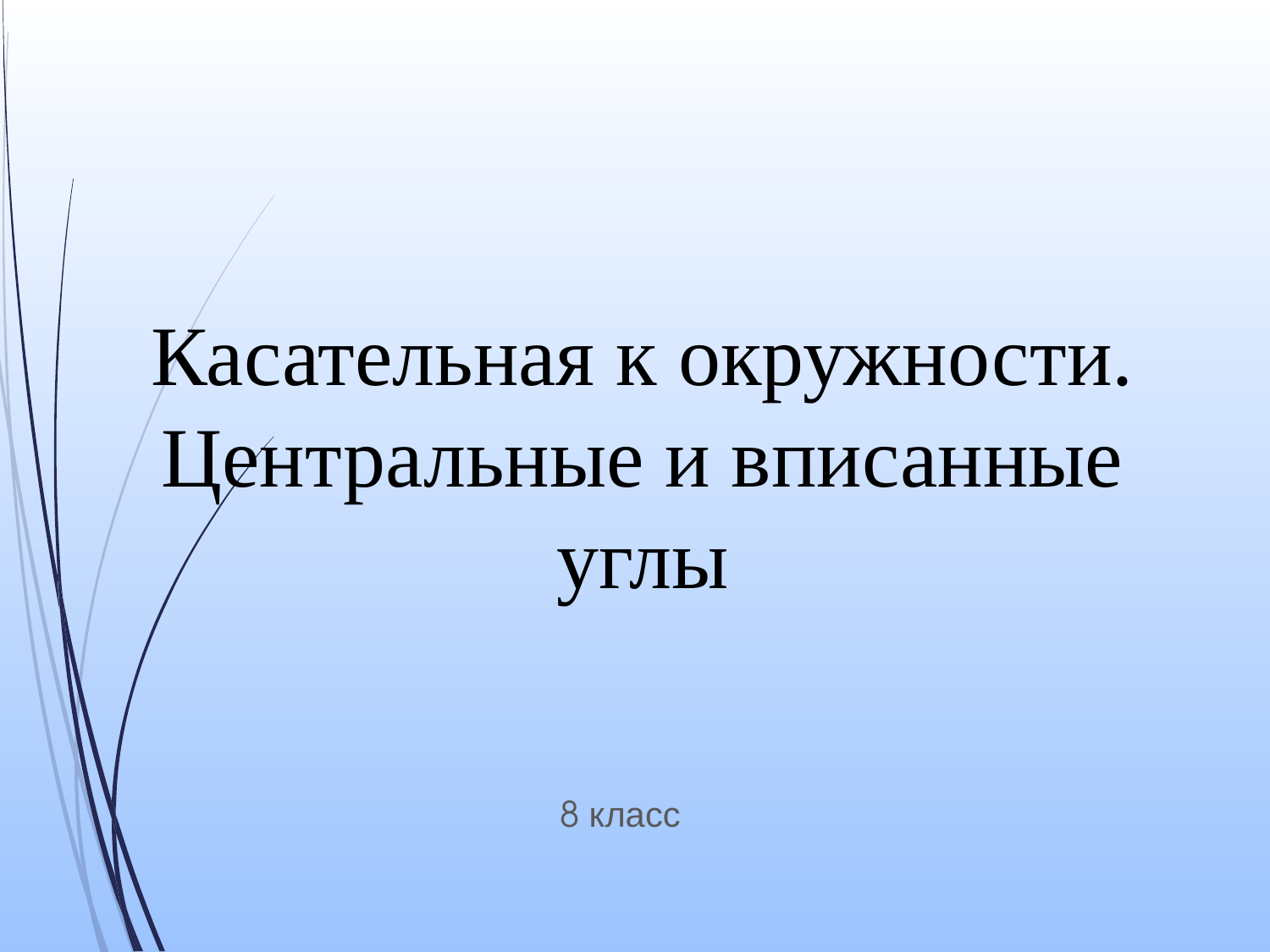

# Касательная к окружности. Центральные и вписанные углы
8 класс